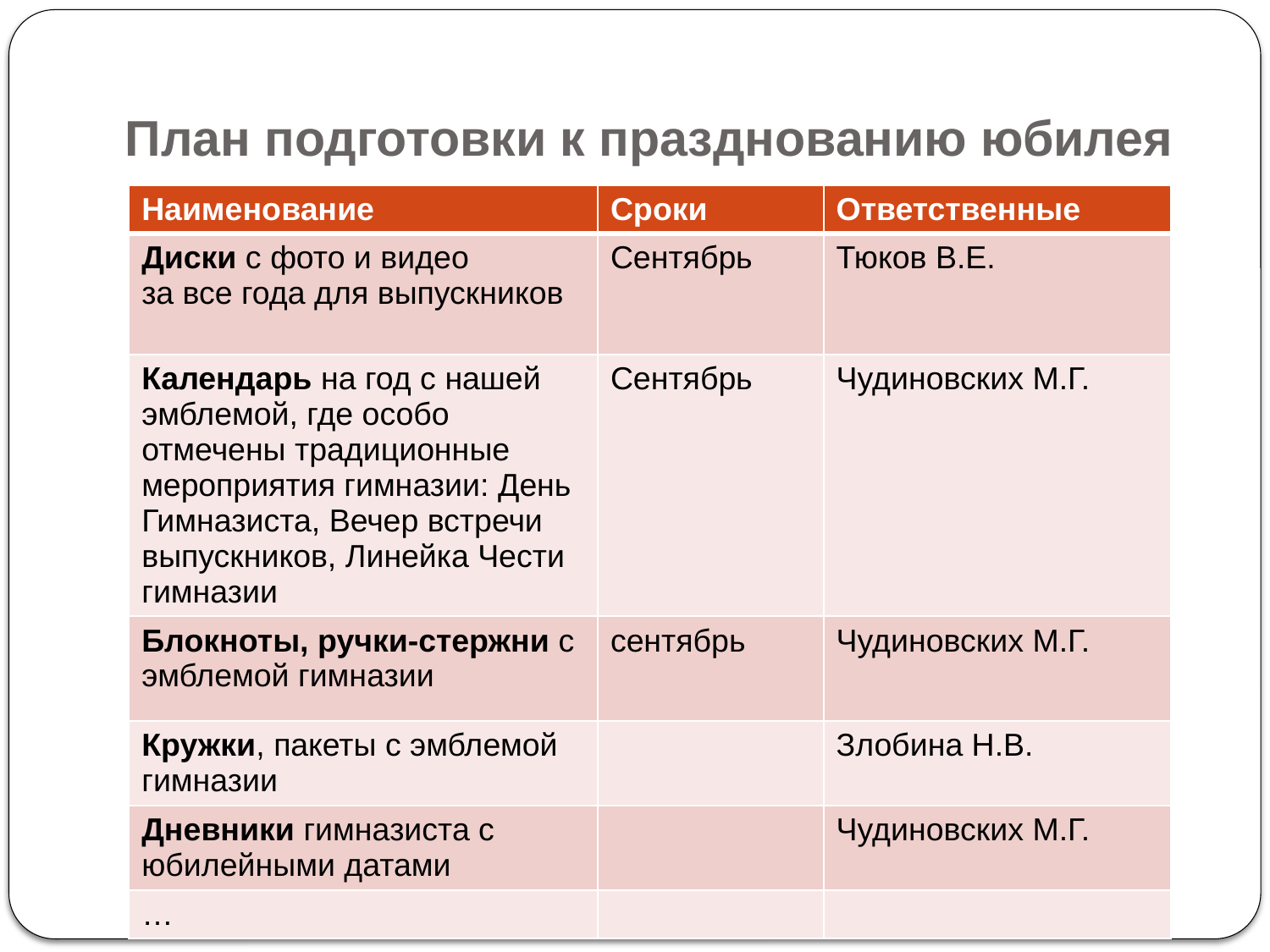

# План подготовки к празднованию юбилея
| Наименование | Сроки | Ответственные |
| --- | --- | --- |
| Диски с фото и видео за все года для выпускников | Сентябрь | Тюков В.Е. |
| Календарь на год с нашей эмблемой, где особо отмечены традиционные мероприятия гимназии: День Гимназиста, Вечер встречи выпускников, Линейка Чести гимназии | Сентябрь | Чудиновских М.Г. |
| Блокноты, ручки-стержни с эмблемой гимназии | сентябрь | Чудиновских М.Г. |
| Кружки, пакеты с эмблемой гимназии |  | Злобина Н.В. |
| Дневники гимназиста с юбилейными датами |  | Чудиновских М.Г. |
| … |  |  |